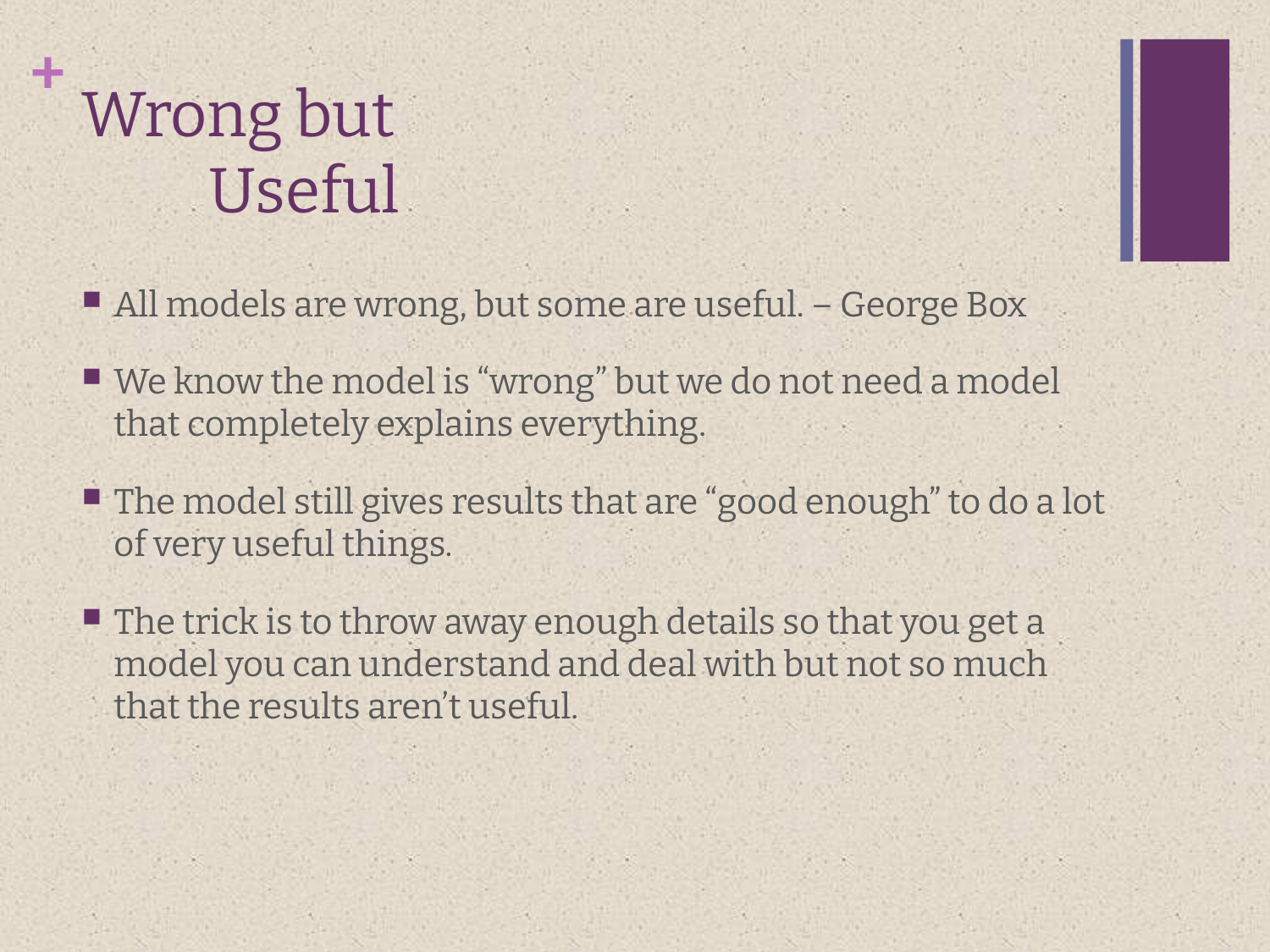

# Wrong but Useful
All models are wrong, but some are useful. – George Box
We know the model is “wrong” but we do not need a model that completely explains everything.
The model still gives results that are “good enough” to do a lot of very useful things.
The trick is to throw away enough details so that you get a model you can understand and deal with but not so much that the results aren’t useful.